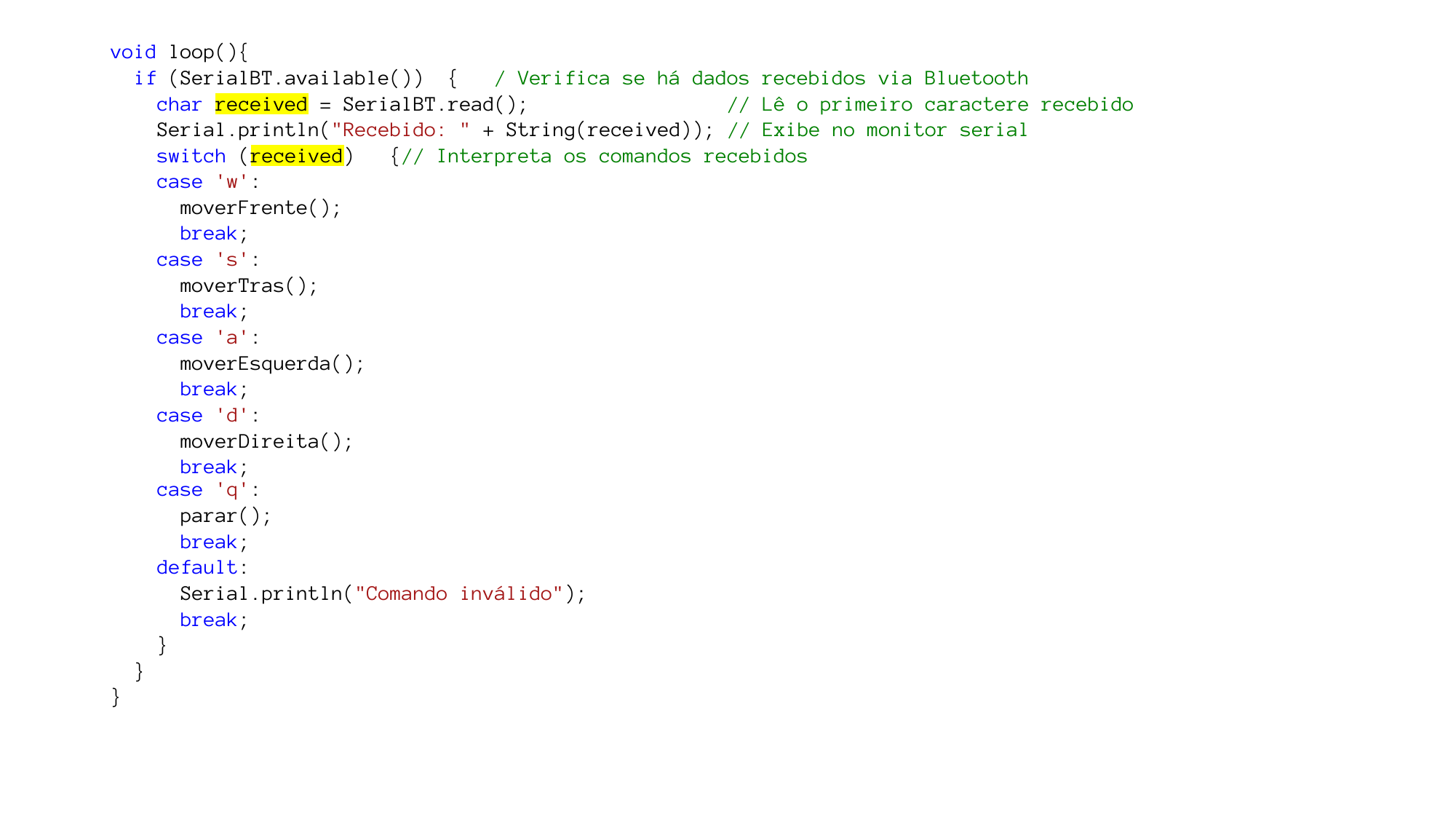

void loop(){
  if (SerialBT.available())  {   / Verifica se há dados recebidos via Bluetooth
    char received = SerialBT.read();                 // Lê o primeiro caractere recebido
    Serial.println("Recebido: " + String(received)); // Exibe no monitor serial
    switch (received)   {// Interpreta os comandos recebidos
    case 'w':
      moverFrente();
      break;
    case 's':
      moverTras();
      break;
    case 'a':
      moverEsquerda();
      break;
    case 'd':
      moverDireita();
      break;
    case 'q':
      parar();
      break;
    default:
      Serial.println("Comando inválido");
      break;
    }
  }
}